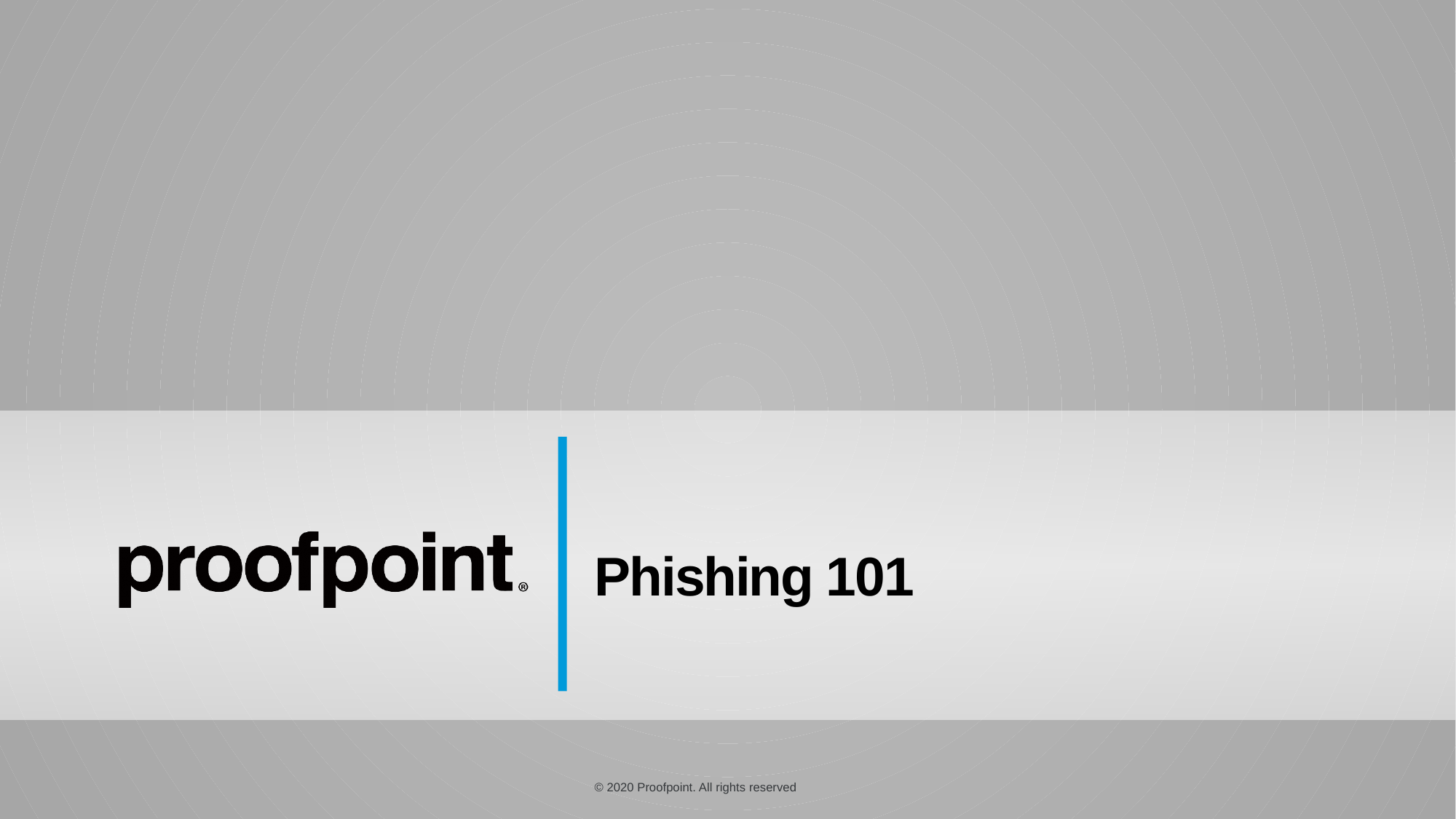

# Phishing 101

© 2020 Proofpoint. All rights reserved